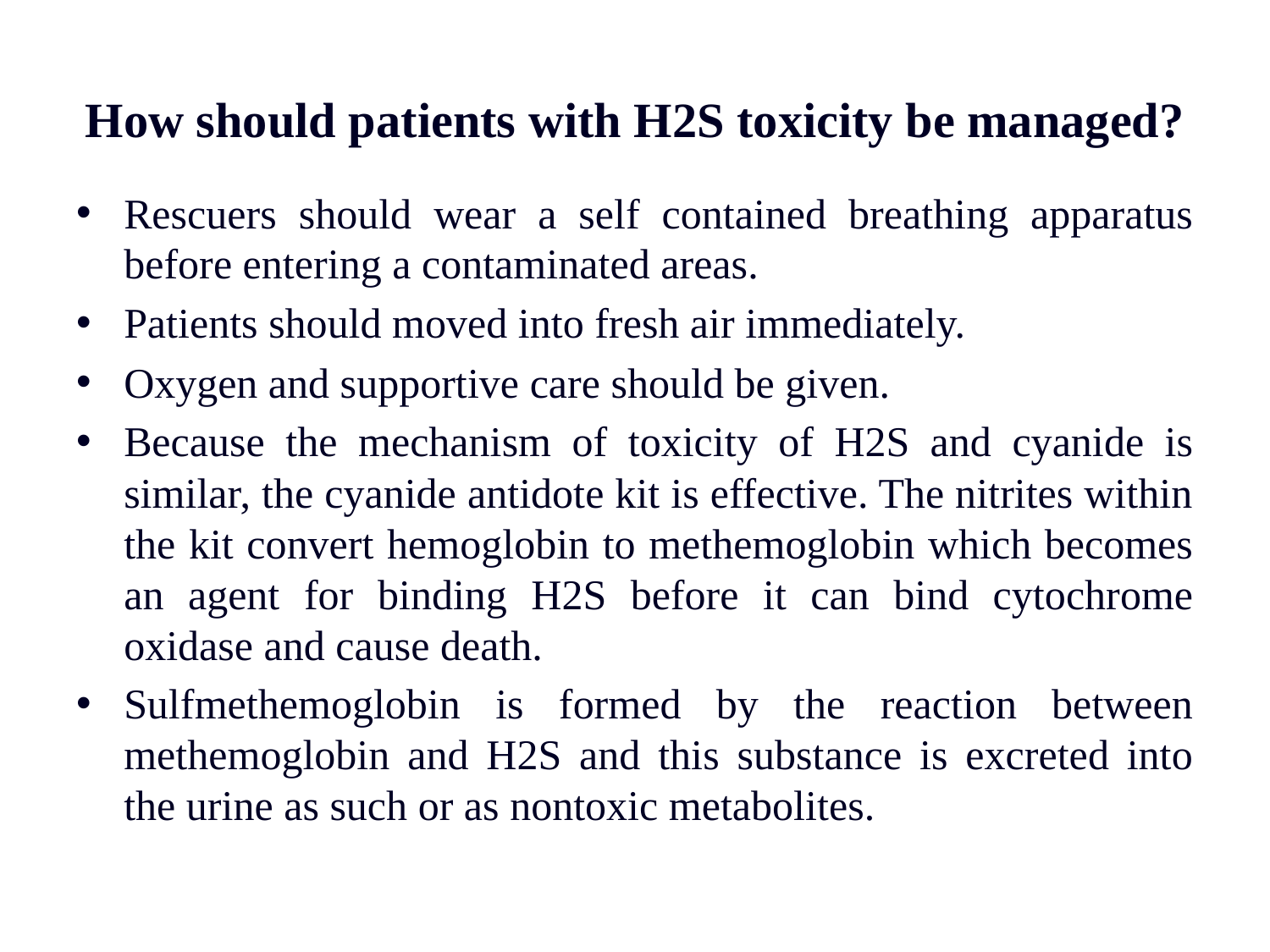

# How should patients with H2S toxicity be managed?
Rescuers should wear a self contained breathing apparatus before entering a contaminated areas.
Patients should moved into fresh air immediately.
Oxygen and supportive care should be given.
Because the mechanism of toxicity of H2S and cyanide is similar, the cyanide antidote kit is effective. The nitrites within the kit convert hemoglobin to methemoglobin which becomes an agent for binding H2S before it can bind cytochrome oxidase and cause death.
Sulfmethemoglobin is formed by the reaction between methemoglobin and H2S and this substance is excreted into the urine as such or as nontoxic metabolites.